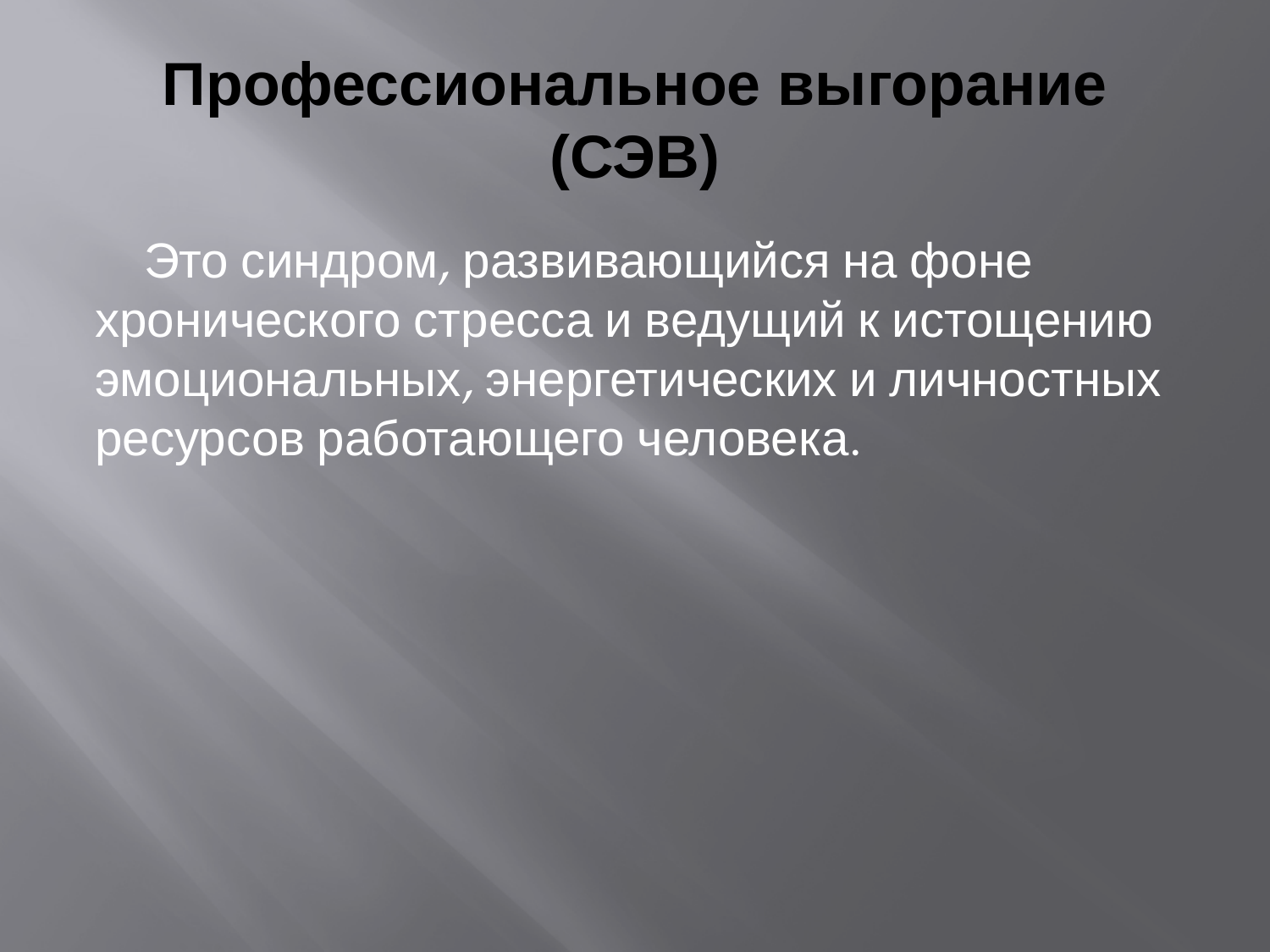

# Профессиональное выгорание (СЭВ)
    Это синдром, развивающийся на фоне хронического стресса и ведущий к истощению эмоциональных, энергетических и личностных ресурсов работающего человека.